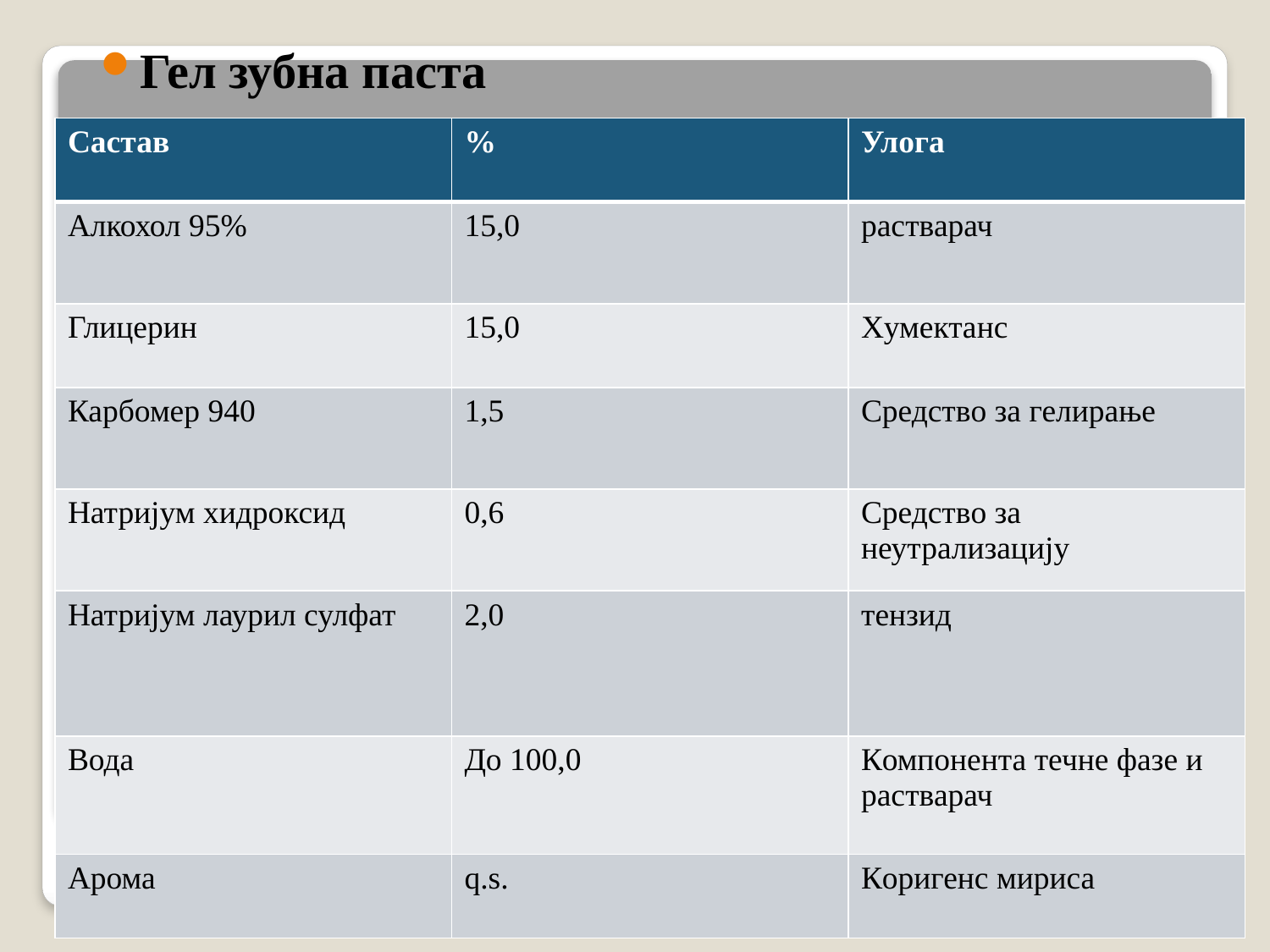

Гел зубна паста

| Састав | % | Улога |
| --- | --- | --- |
| Алкохол 95% | 15,0 | растварач |
| Глицерин | 15,0 | Хумектанс |
| Карбомер 940 | 1,5 | Средство за гелирање |
| Натријум хидроксид | 0,6 | Средство за неутрализацију |
| Натријум лаурил сулфат | 2,0 | тензид |
| Вода | До 100,0 | Компонента течне фазе и растварач |
| Арома | q.s. | Коригенс мириса |
#
45